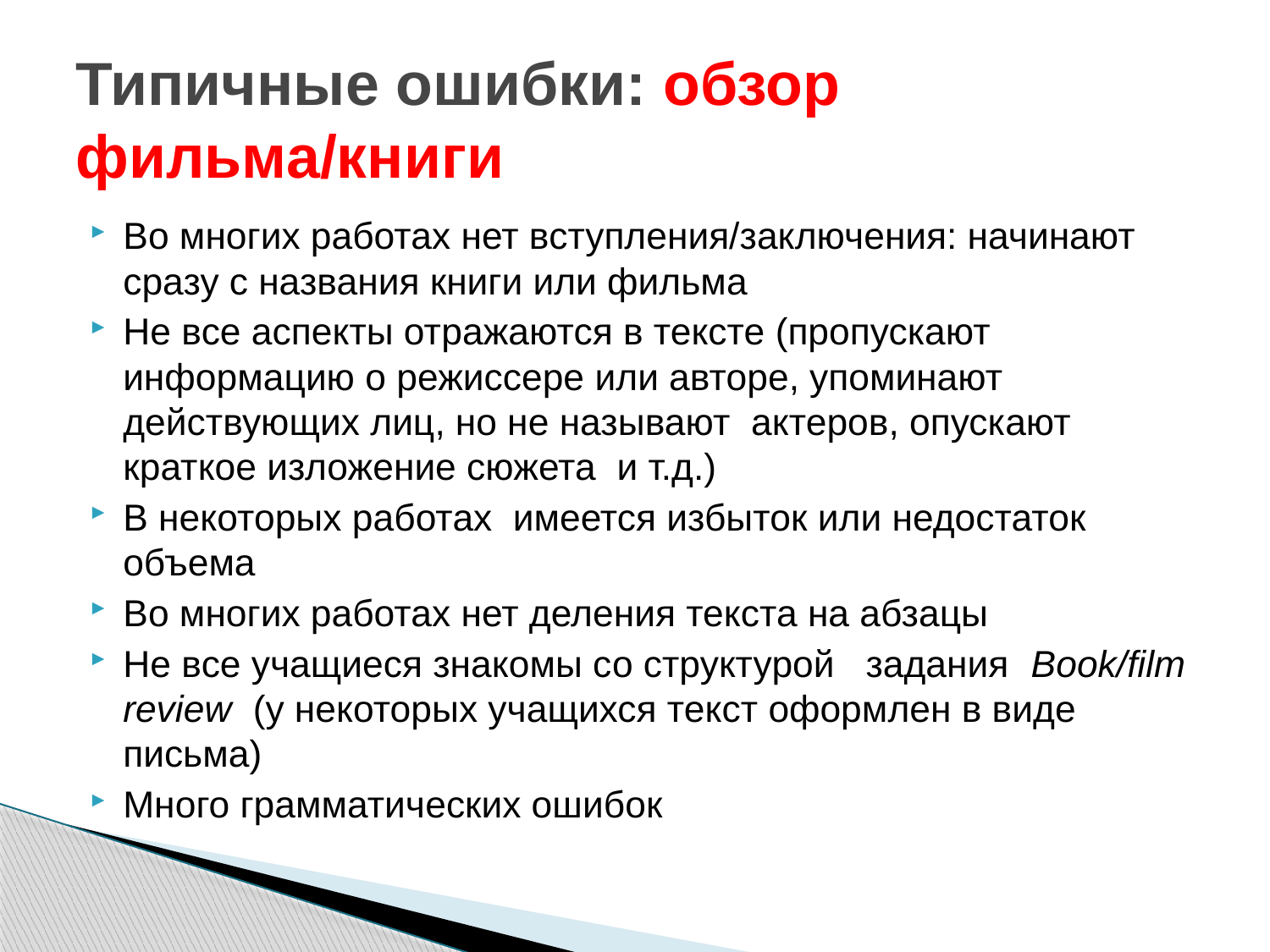

# Типичные ошибки: обзор фильма/книги
Во многих работах нет вступления/заключения: начинают сразу с названия книги или фильма
Не все аспекты отражаются в тексте (пропускают информацию о режиссере или авторе, упоминают действующих лиц, но не называют  актеров, опускают краткое изложение сюжета  и т.д.)
В некоторых работах  имеется избыток или недостаток объема
Во многих работах нет деления текста на абзацы
Не все учащиеся знакомы со структурой   задания  Book/film review  (у некоторых учащихся текст оформлен в виде письма)
Много грамматических ошибок